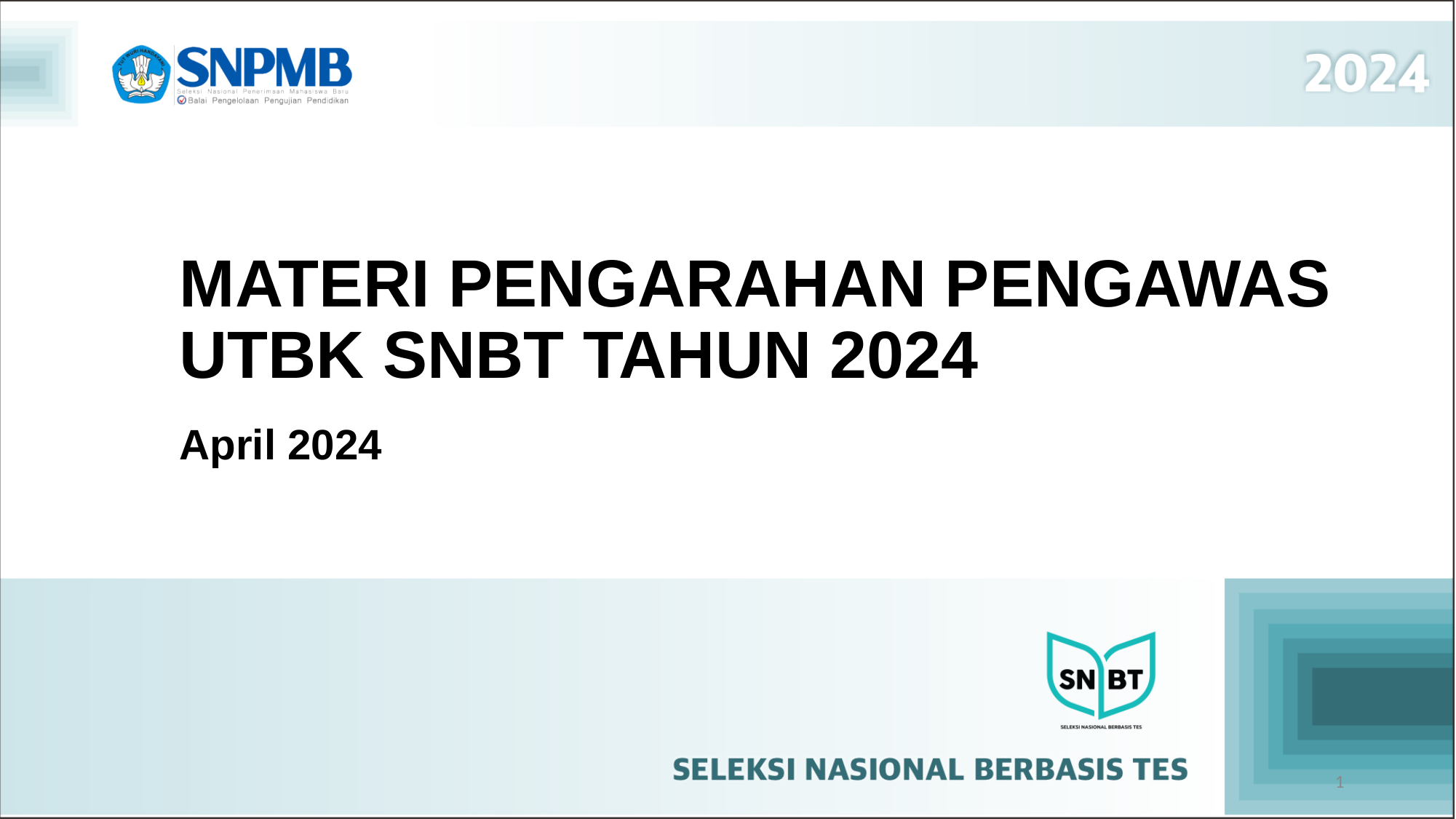

MATERI PENGARAHAN PENGAWAS
UTBK SNBT TAHUN 2024
April 2024
1